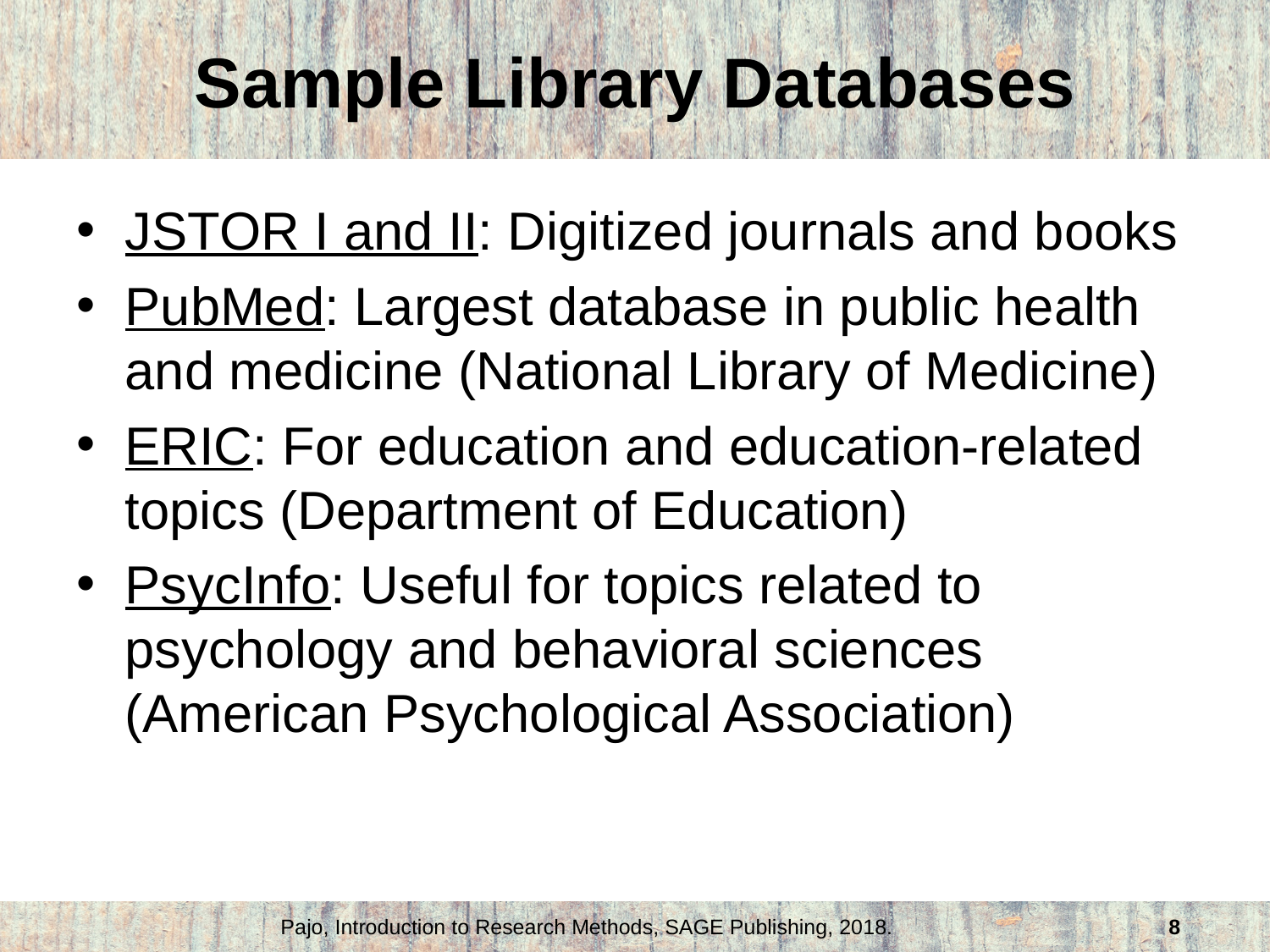

# Sample Library Databases
JSTOR I and II: Digitized journals and books
PubMed: Largest database in public health and medicine (National Library of Medicine)
ERIC: For education and education-related topics (Department of Education)
PsycInfo: Useful for topics related to psychology and behavioral sciences (American Psychological Association)
Pajo, Introduction to Research Methods, SAGE Publishing, 2018.
8